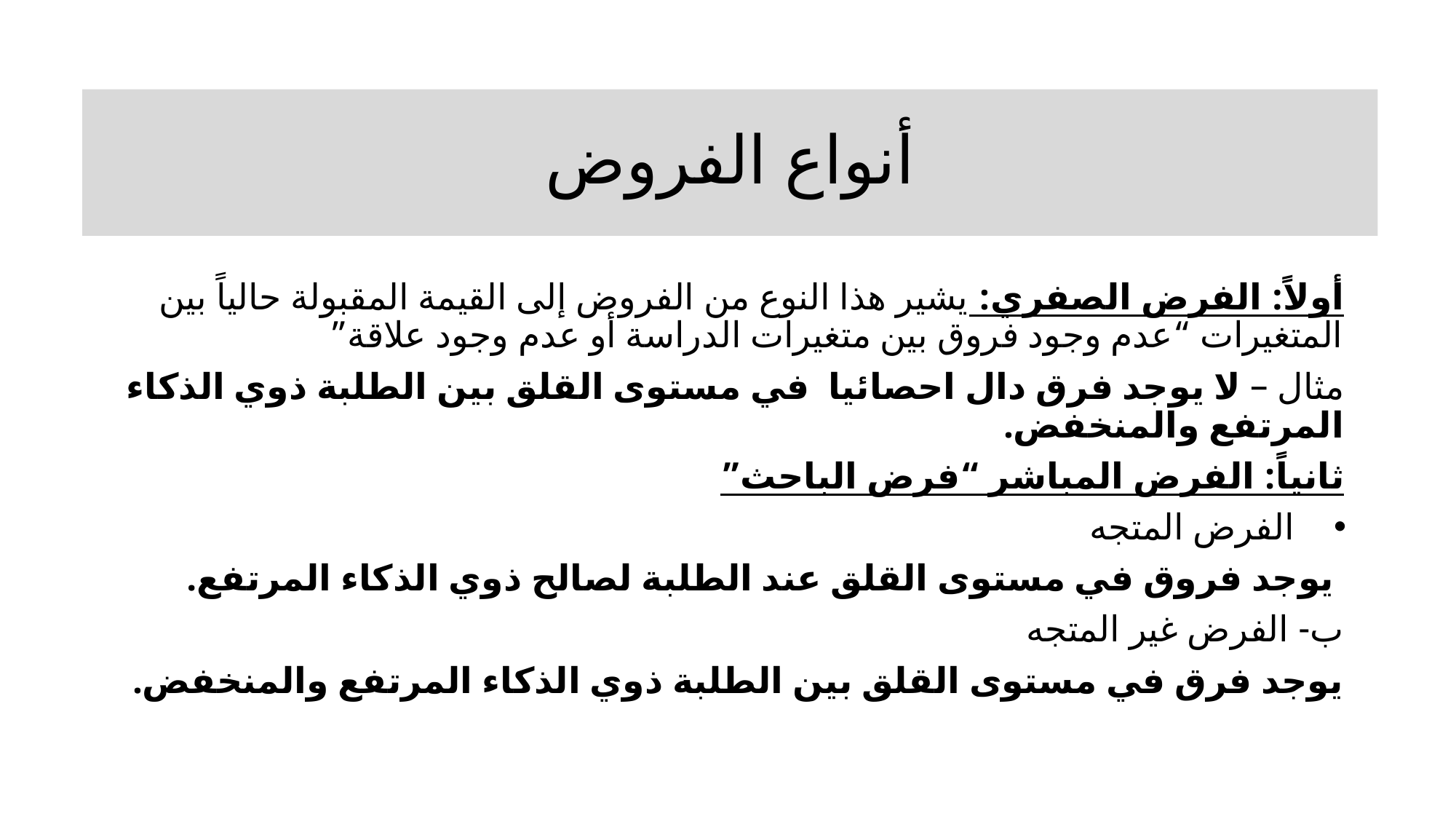

# أنواع الفروض

أولاً: الفرض الصفري: يشير هذا النوع من الفروض إلى القيمة المقبولة حالياً بين المتغيرات “عدم وجود فروق بين متغيرات الدراسة أو عدم وجود علاقة”
مثال – لا يوجد فرق دال احصائيا  في مستوى القلق بين الطلبة ذوي الذكاء المرتفع والمنخفض.
ثانياً: الفرض المباشر “فرض الباحث”
الفرض المتجه
 يوجد فروق في مستوى القلق عند الطلبة لصالح ذوي الذكاء المرتفع.
ب- الفرض غير المتجه
يوجد فرق في مستوى القلق بين الطلبة ذوي الذكاء المرتفع والمنخفض.